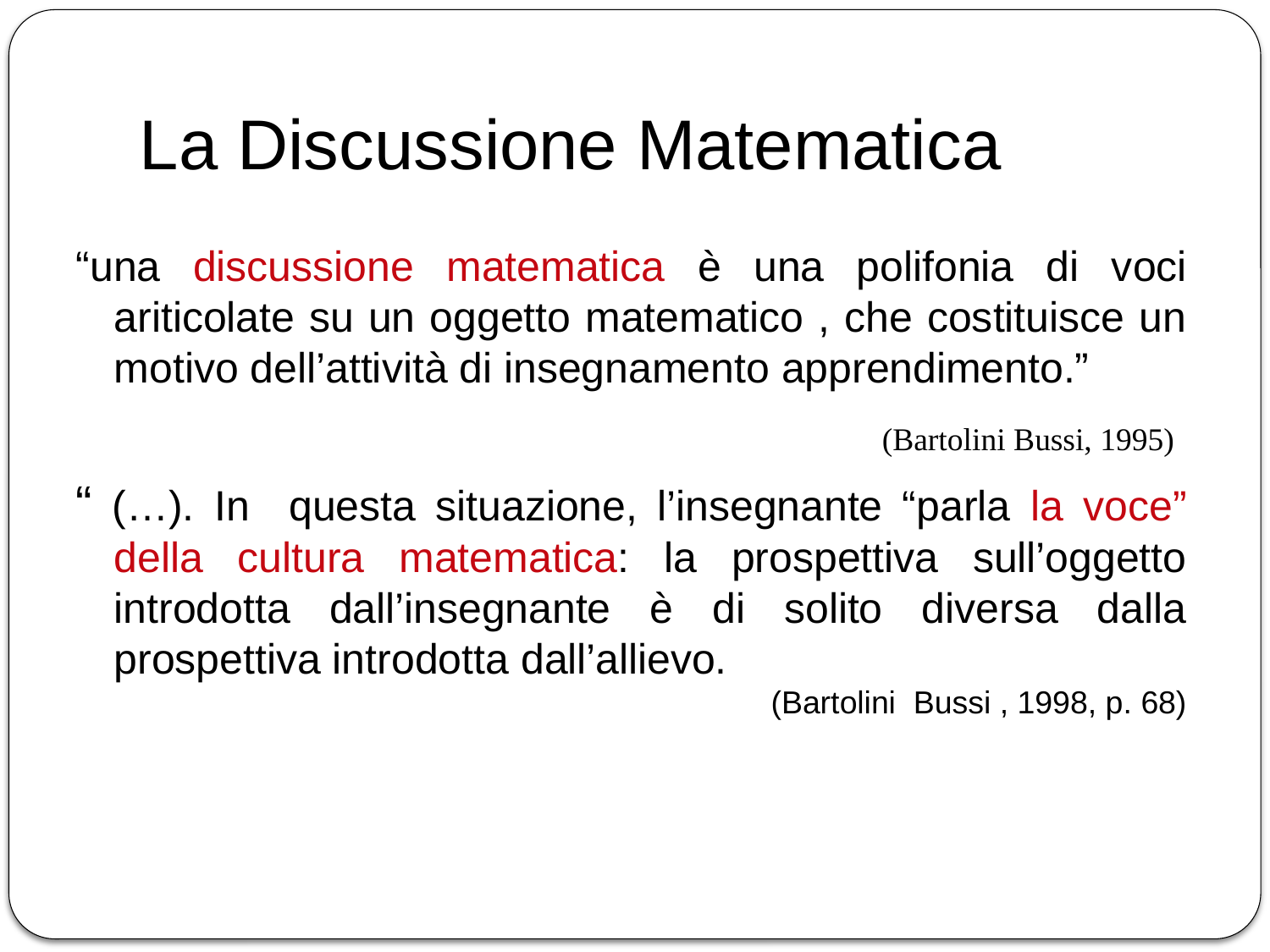

# La Discussione Matematica
“una discussione matematica è una polifonia di voci ariticolate su un oggetto matematico , che costituisce un motivo dell’attività di insegnamento apprendimento.”
(Bartolini Bussi, 1995)
“ (…). In  questa situazione, l’insegnante “parla la voce” della cultura matematica: la prospettiva sull’oggetto introdotta dall’insegnante è di solito diversa dalla prospettiva introdotta dall’allievo.
(Bartolini  Bussi , 1998, p. 68)